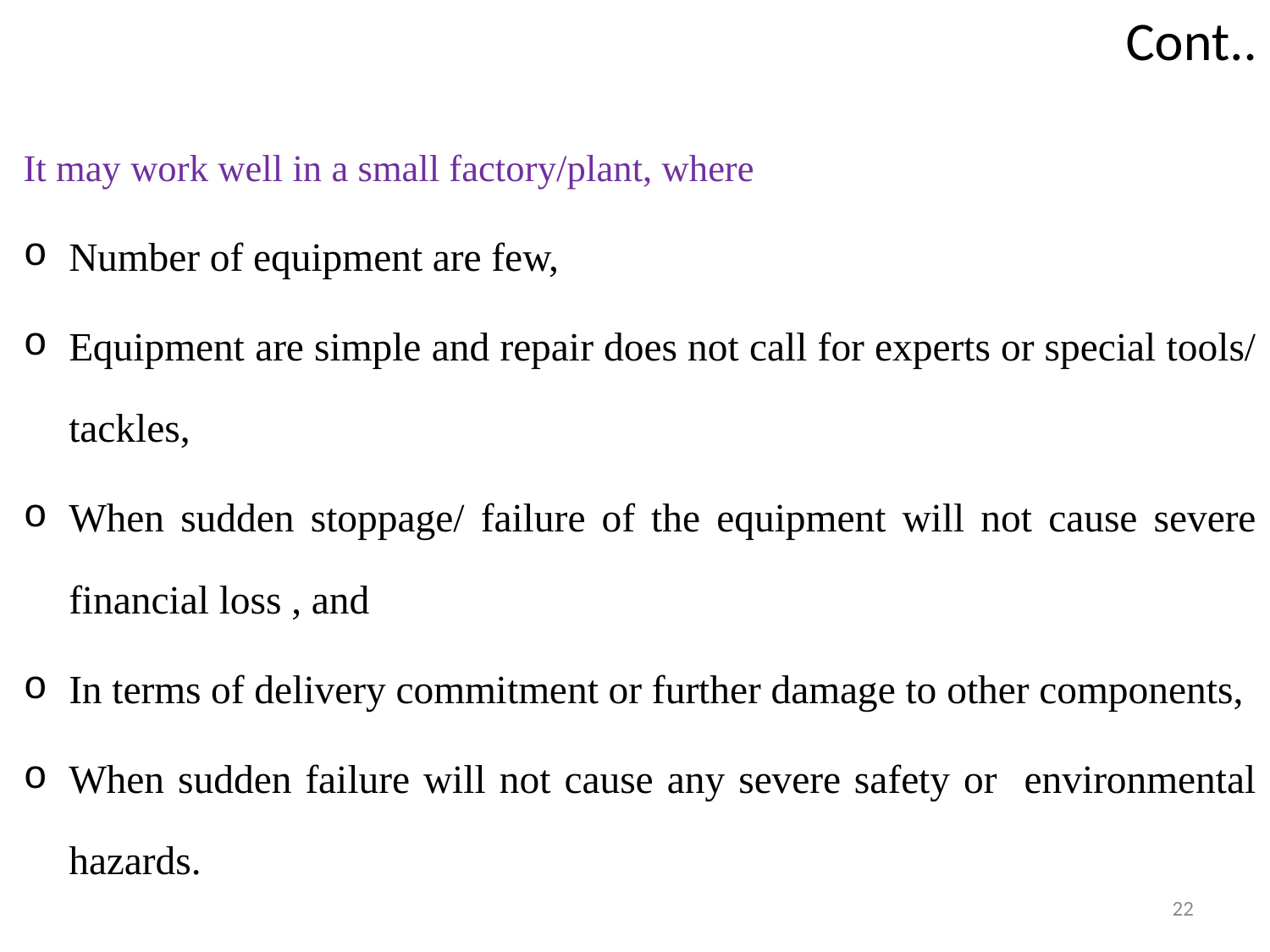

# Cont..
It may work well in a small factory/plant, where
Number of equipment are few,
Equipment are simple and repair does not call for experts or special tools/ tackles,
When sudden stoppage/ failure of the equipment will not cause severe financial loss , and
In terms of delivery commitment or further damage to other components,
When sudden failure will not cause any severe safety or  environmental hazards.

22